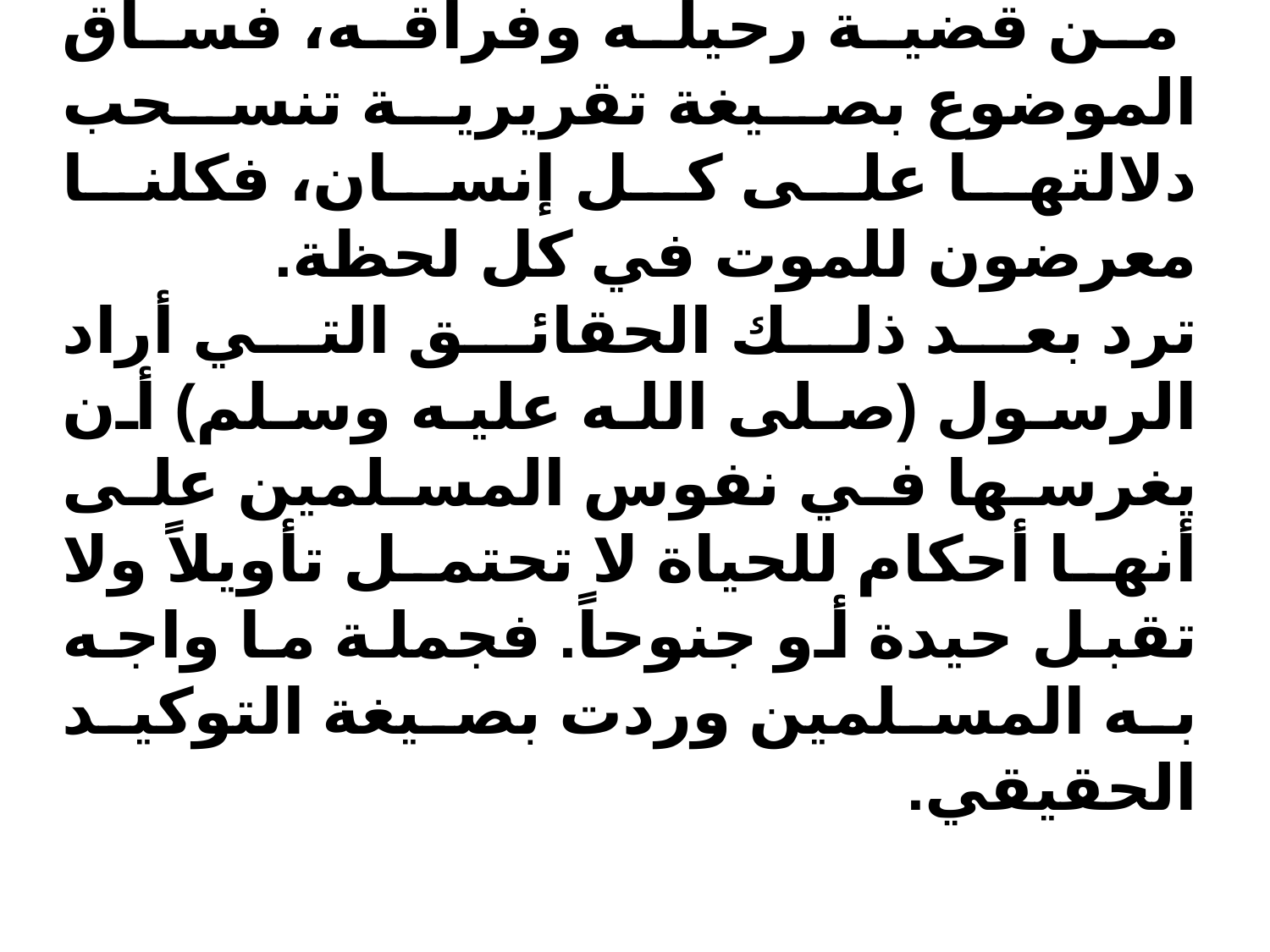

من قضية رحيله وفراقه، فساق الموضوع بصيغة تقريرية تنسحب دلالتها على كل إنسان، فكلنا معرضون للموت في كل لحظة.
ترد بعد ذلك الحقائق التي أراد الرسول (صلى الله عليه وسلم) أن يغرسها في نفوس المسلمين على أنها أحكام للحياة لا تحتمل تأويلاً ولا تقبل حيدة أو جنوحاً. فجملة ما واجه به المسلمين وردت بصيغة التوكيد الحقيقي.